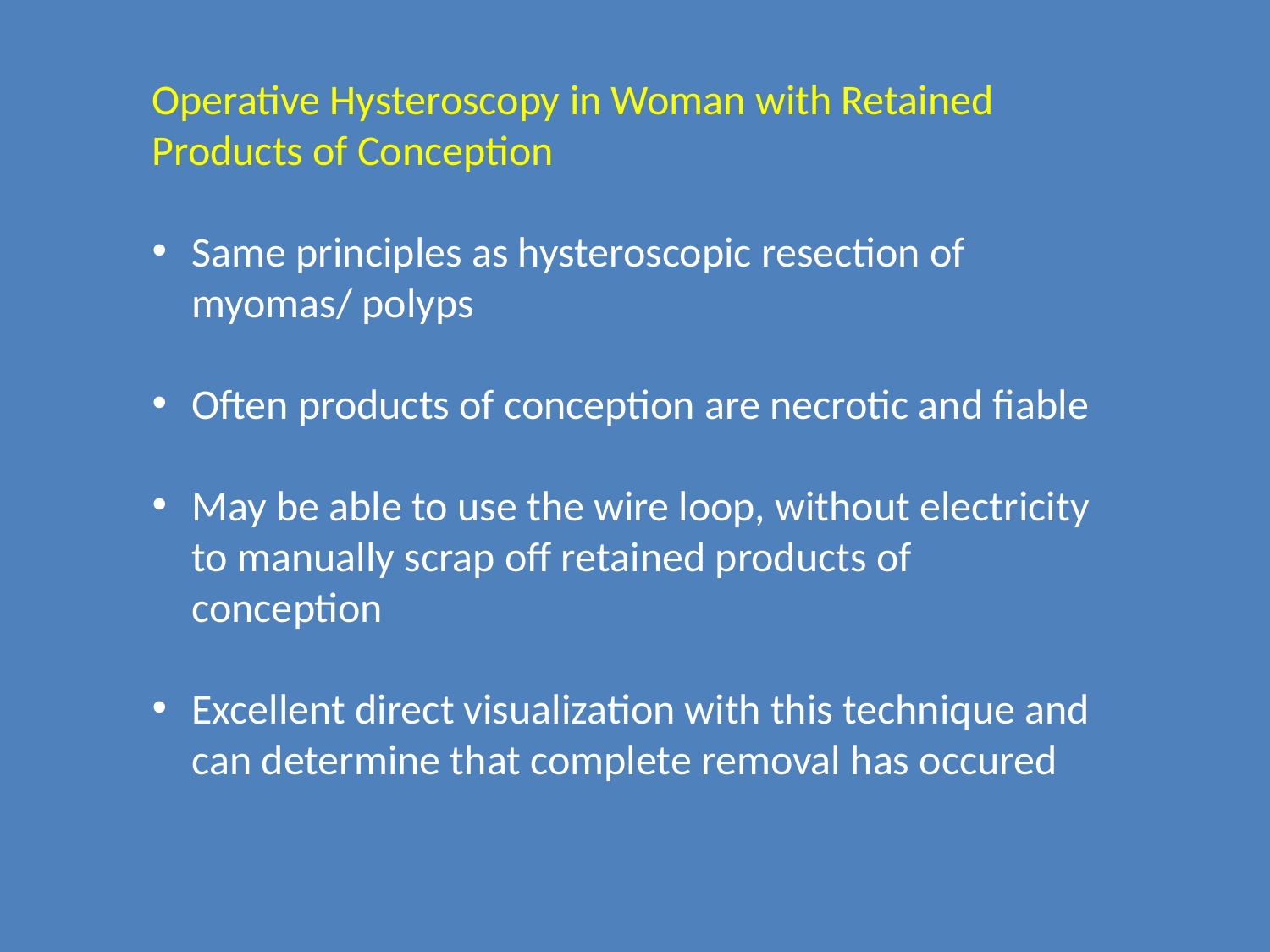

Operative Hysteroscopy in Woman with Retained Products of Conception

Same principles as hysteroscopic resection of myomas/ polyps

Often products of conception are necrotic and fiable

May be able to use the wire loop, without electricity to manually scrap off retained products of conception

Excellent direct visualization with this technique and can determine that complete removal has occured